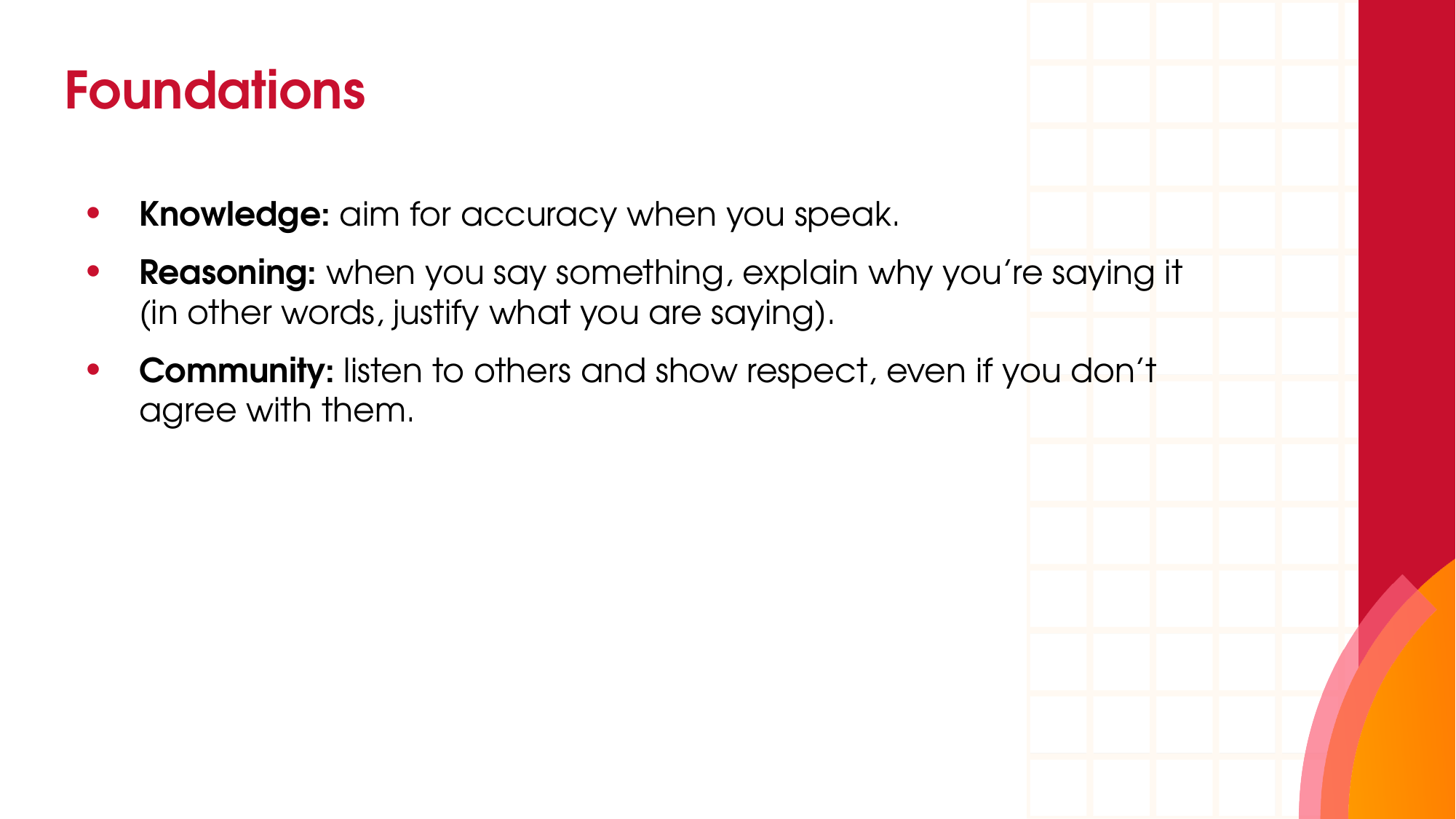

# Foundations

Knowledge: aim for accuracy​ when you speak.
Reasoning: when you say something, explain why you’re saying it (in other words, justify what you are saying)​.
Community: listen to others and show respect, even if you don’t agree with them​.